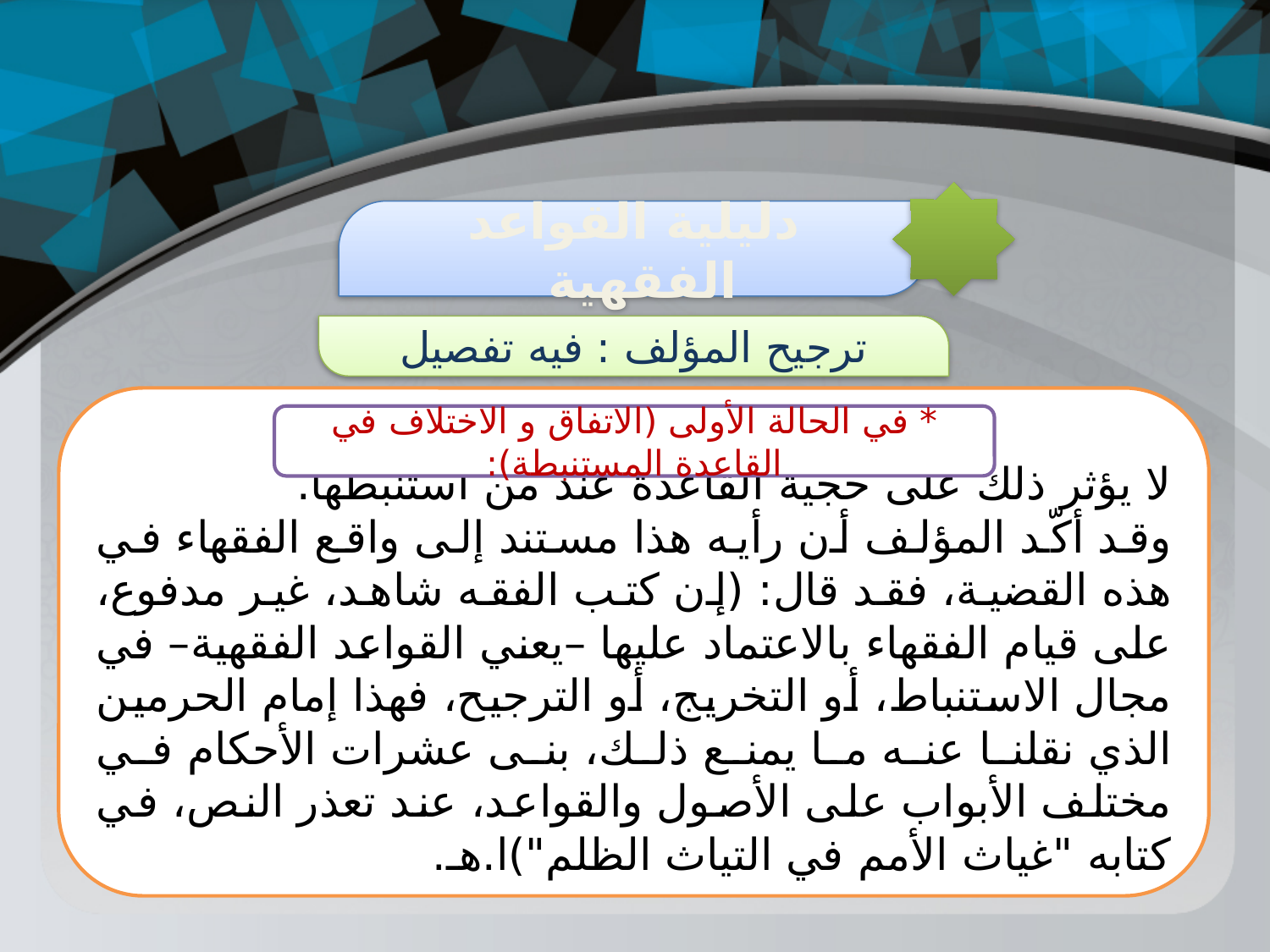

دليلية القواعد الفقهية
ترجيح المؤلف : فيه تفصيل

لا يؤثر ذلك على حجية القاعدة عند من استنبطها.
وقد أكّد المؤلف أن رأيه هذا مستند إلى واقع الفقهاء في هذه القضية، فقد قال: (إن كتب الفقه شاهد، غير مدفوع، على قيام الفقهاء بالاعتماد عليها –يعني القواعد الفقهية– في مجال الاستنباط، أو التخريج، أو الترجيح، فهذا إمام الحرمين الذي نقلنا عنه ما يمنع ذلك، بنى عشرات الأحكام في مختلف الأبواب على الأصول والقواعد، عند تعذر النص، في كتابه "غياث الأمم في التياث الظلم")ا.هـ.
* في الحالة الأولى (الاتفاق و الاختلاف في القاعدة المستنبطة):